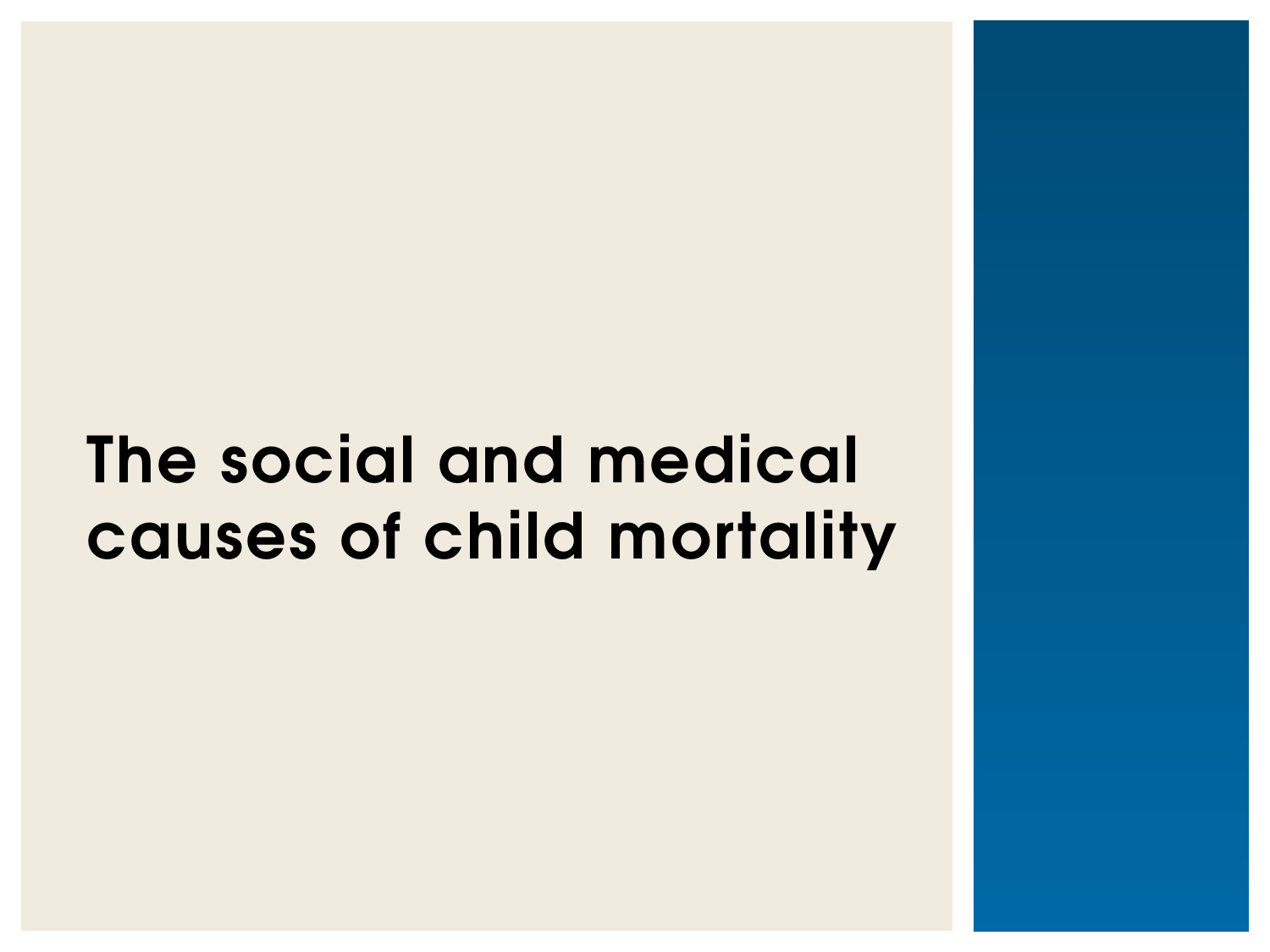

# The social and medical causes of child mortality